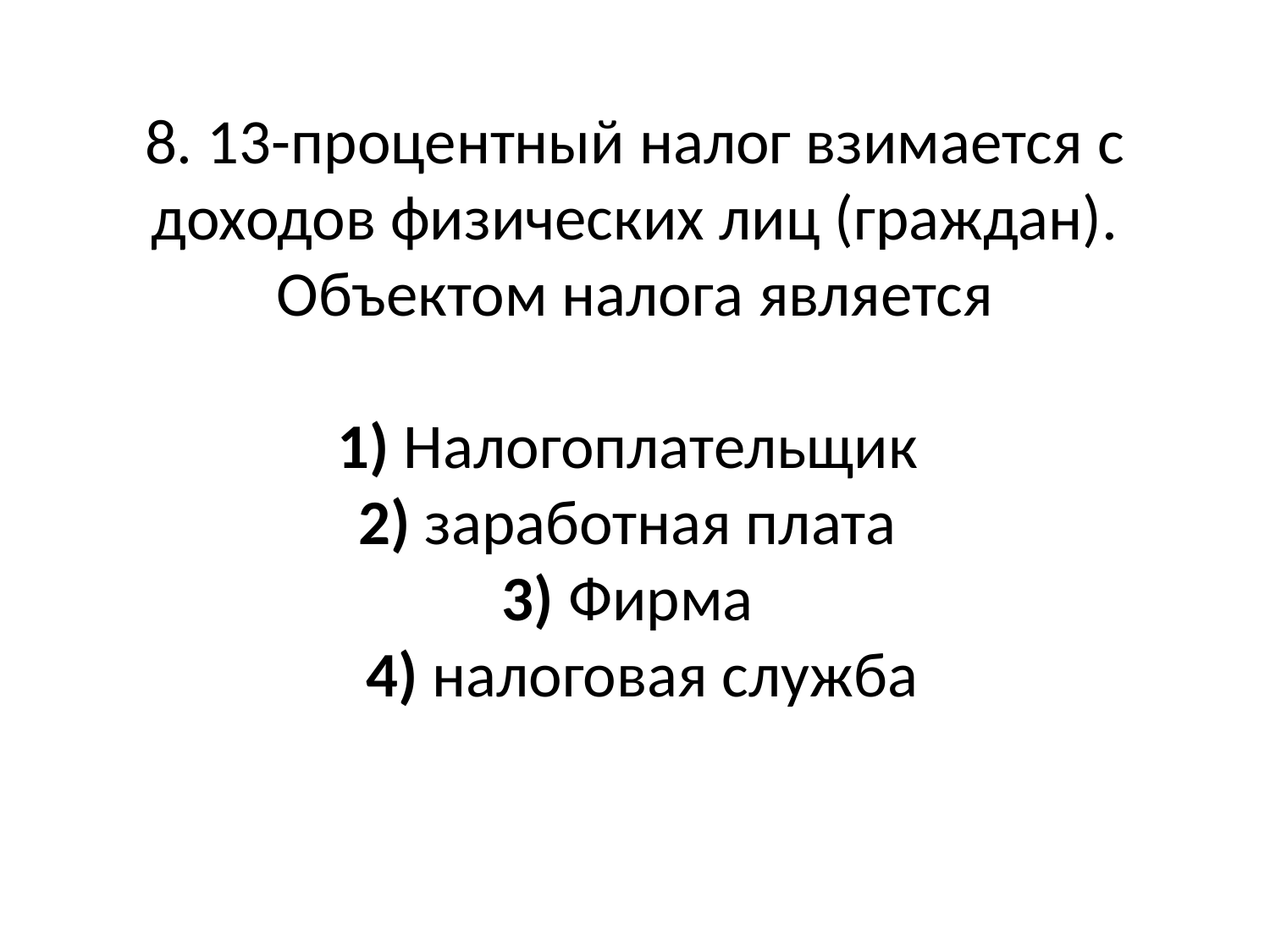

# 8. 13-процентный налог взимается с доходов физических лиц (граждан). Объектом налога является     1) Налогоплательщик    2) заработная плата    3) Фирма    4) налоговая служба